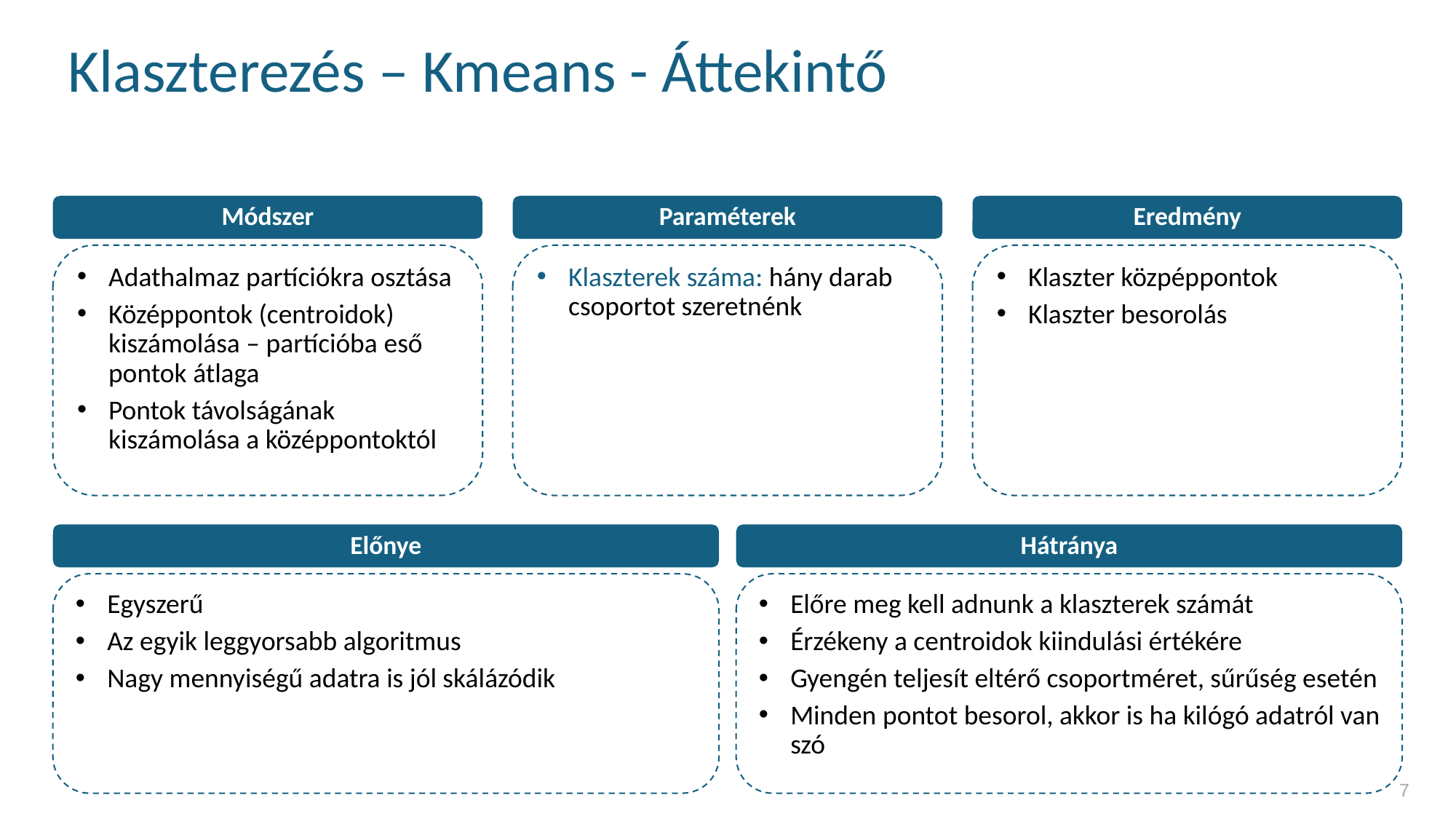

# Klaszterezés – Kmeans - Áttekintő
Módszer
Adathalmaz partíciókra osztása
Középpontok (centroidok) kiszámolása – partícióba eső pontok átlaga
Pontok távolságának kiszámolása a középpontoktól
Paraméterek
Klaszterek száma: hány darab csoportot szeretnénk
Eredmény
Klaszter közpéppontok
Klaszter besorolás
Előnye
Egyszerű
Az egyik leggyorsabb algoritmus
Nagy mennyiségű adatra is jól skálázódik
Hátránya
Előre meg kell adnunk a klaszterek számát
Érzékeny a centroidok kiindulási értékére
Gyengén teljesít eltérő csoportméret, sűrűség esetén
Minden pontot besorol, akkor is ha kilógó adatról van szó
7